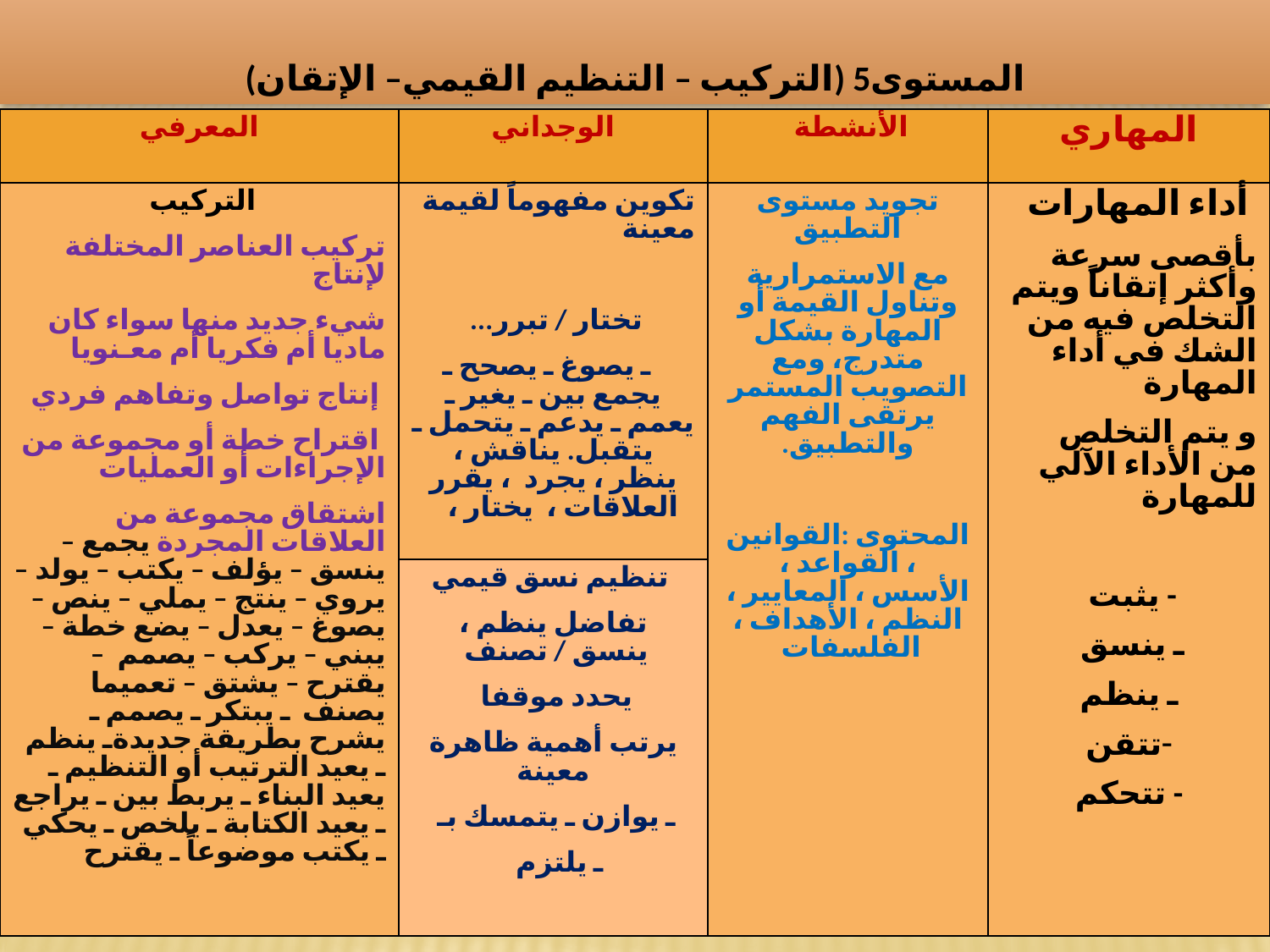

المستوى5 (التركيب – التنظيم القيمي– الإتقان)
| المعرفي | الوجداني | الأنشطة | المهاري |
| --- | --- | --- | --- |
| التركيب تركيب العناصر المختلفة لإنتاج شيء جديد منها سواء كان ماديا أم فكريا أم معـنويا إنتاج تواصل وتفاهم فردي اقتراح خطة أو مجموعة من الإجراءات أو العمليات اشتقاق مجموعة من العلاقات المجردة يجمع – ينسق – يؤلف – يكتب – يولد – يروي – ينتج – يملي – ينص – يصوغ – يعدل – يضع خطة – يبني – يركب – يصمم – يقترح – يشتق – تعميما يصنف ـ يبتكر ـ يصمم ـ يشرح بطريقة جديدةـ ينظم ـ يعيد الترتيب أو التنظيم ـ يعيد البناء ـ يربط بين ـ يراجع ـ يعيد الكتابة ـ يلخص ـ يحكي ـ يكتب موضوعاً ـ يقترح | تكوين مفهوماً لقيمة معينة تختار / تبرر... ـ يصوغ ـ يصحح ـ يجمع بين ـ يغير ـ يعمم ـ يدعم ـ يتحمل ـ يتقبل. يناقش ، ينظر ، يجرد ، يقرر العلاقات ، يختار ، | تجويد مستوى التطبيق مع الاستمرارية وتناول القيمة أو المهارة بشكل متدرج، ومع التصويب المستمر يرتقى الفهم والتطبيق. المحتوى :القوانين ، القواعد ، الأسس ، المعايير ، النظم ، الأهداف ، الفلسفات | أداء المهارات بأقصى سرعة وأكثر إتقاناً ويتم التخلص فيه من الشك في أداء المهارة و يتم التخلص من الأداء الآلي للمهارة - يثبت ـ ينسق ـ ينظم تتقن - تتحكم |
|  | تنظيم نسق قيمي تفاضل ينظم ، ينسق / تصنف يحدد موقفا يرتب أهمية ظاهرة معينة ـ يوازن ـ يتمسك بـ ـ يلتزم |  |  |